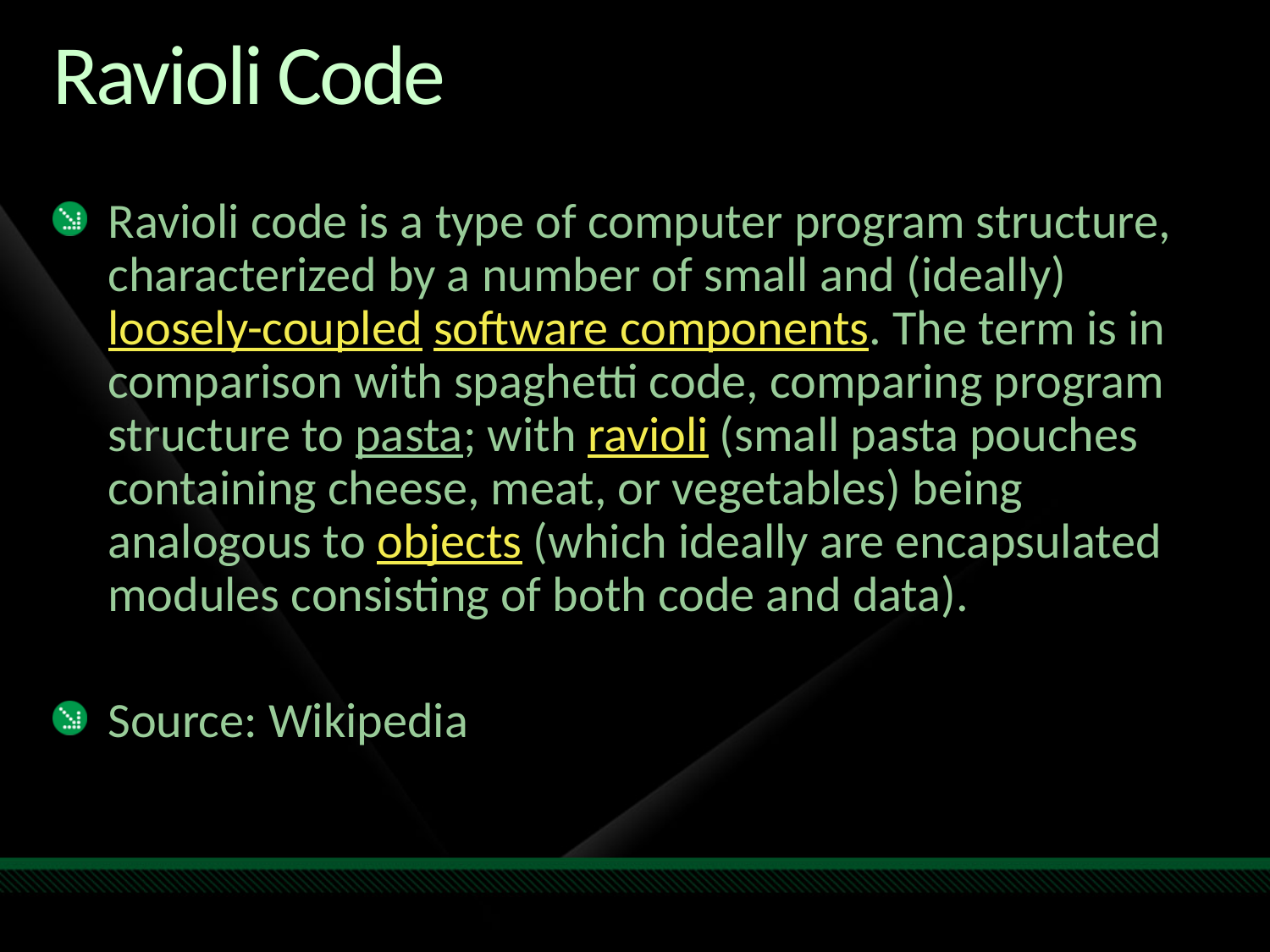

# Ravioli Code
Ravioli code is a type of computer program structure, characterized by a number of small and (ideally) loosely-coupled software components. The term is in comparison with spaghetti code, comparing program structure to pasta; with ravioli (small pasta pouches containing cheese, meat, or vegetables) being analogous to objects (which ideally are encapsulated modules consisting of both code and data).

Source: Wikipedia